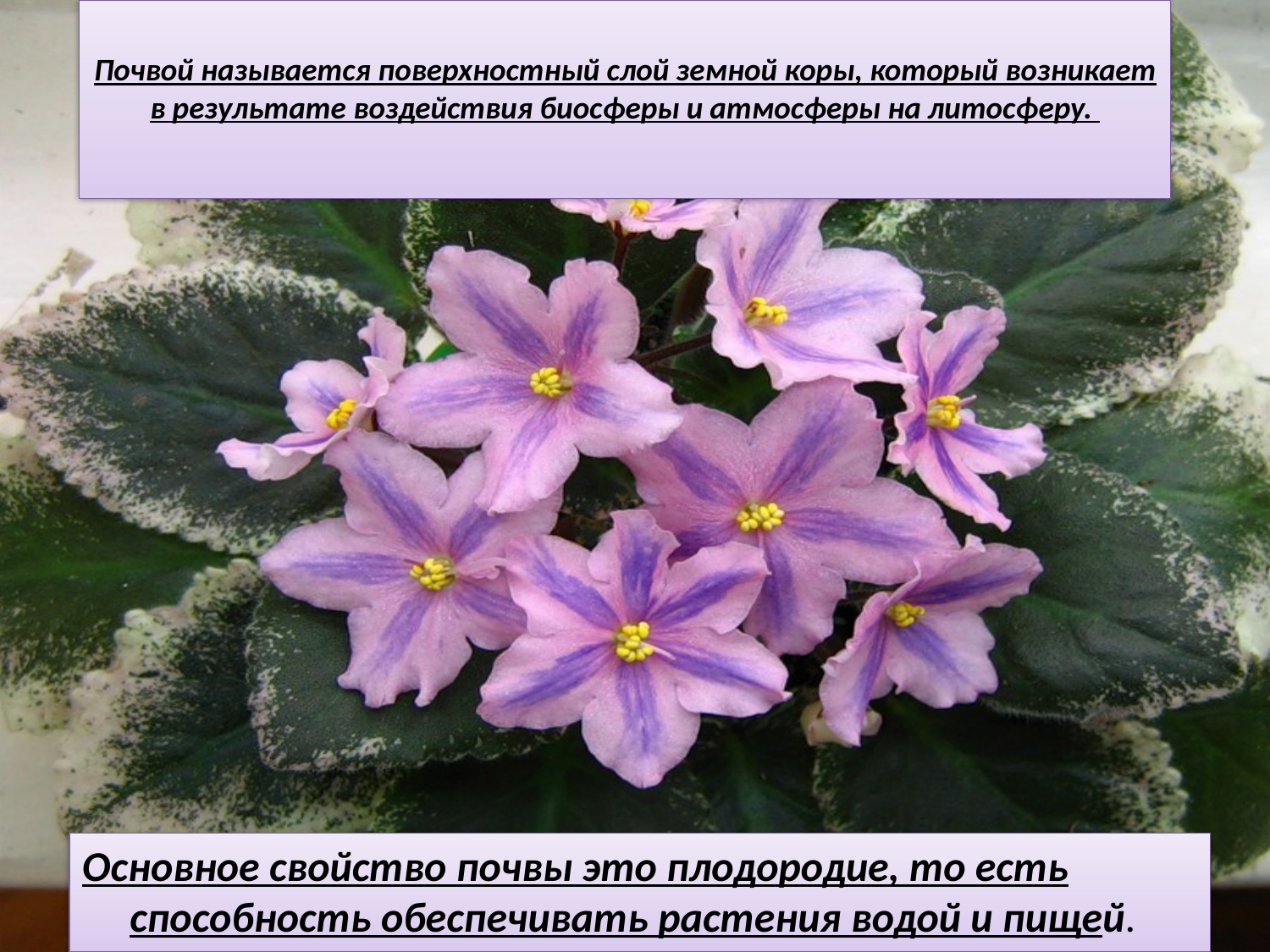

# Почвой называется поверхностный слой земной коры, который возникает в результате воздействия биосферы и атмосферы на литосферу.
Основное свойство почвы это плодородие, то есть способность обеспечивать растения водой и пищей.